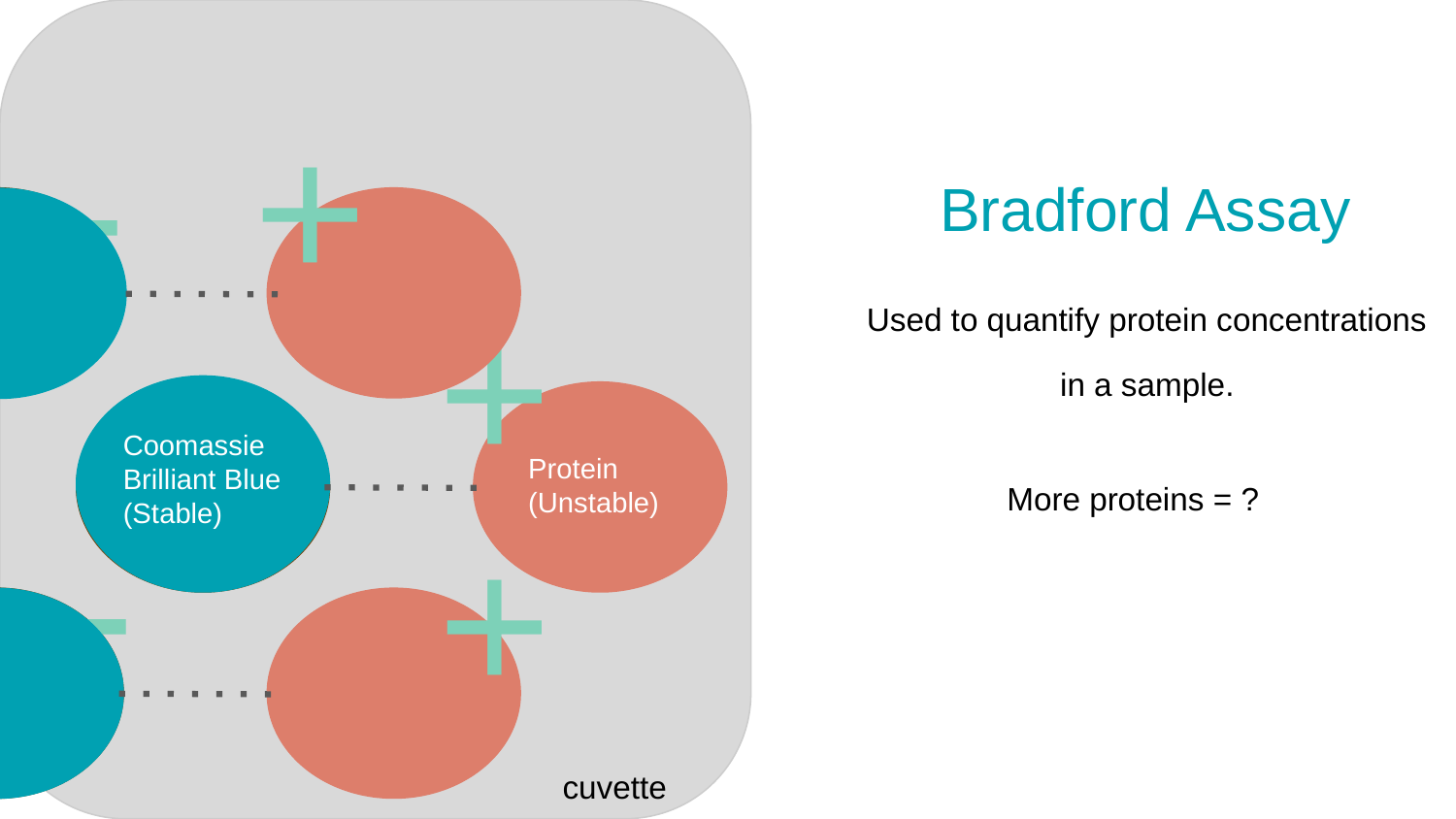

-
+
# Bradford Assay

+
-
Used to quantify protein concentrations
in a sample.

Coomassie
Brilliant Blue
(Unstable)
Coomassie
Brilliant Blue
(Stable)
Protein
(Unstable)
More proteins = ?

-
+

cuvette